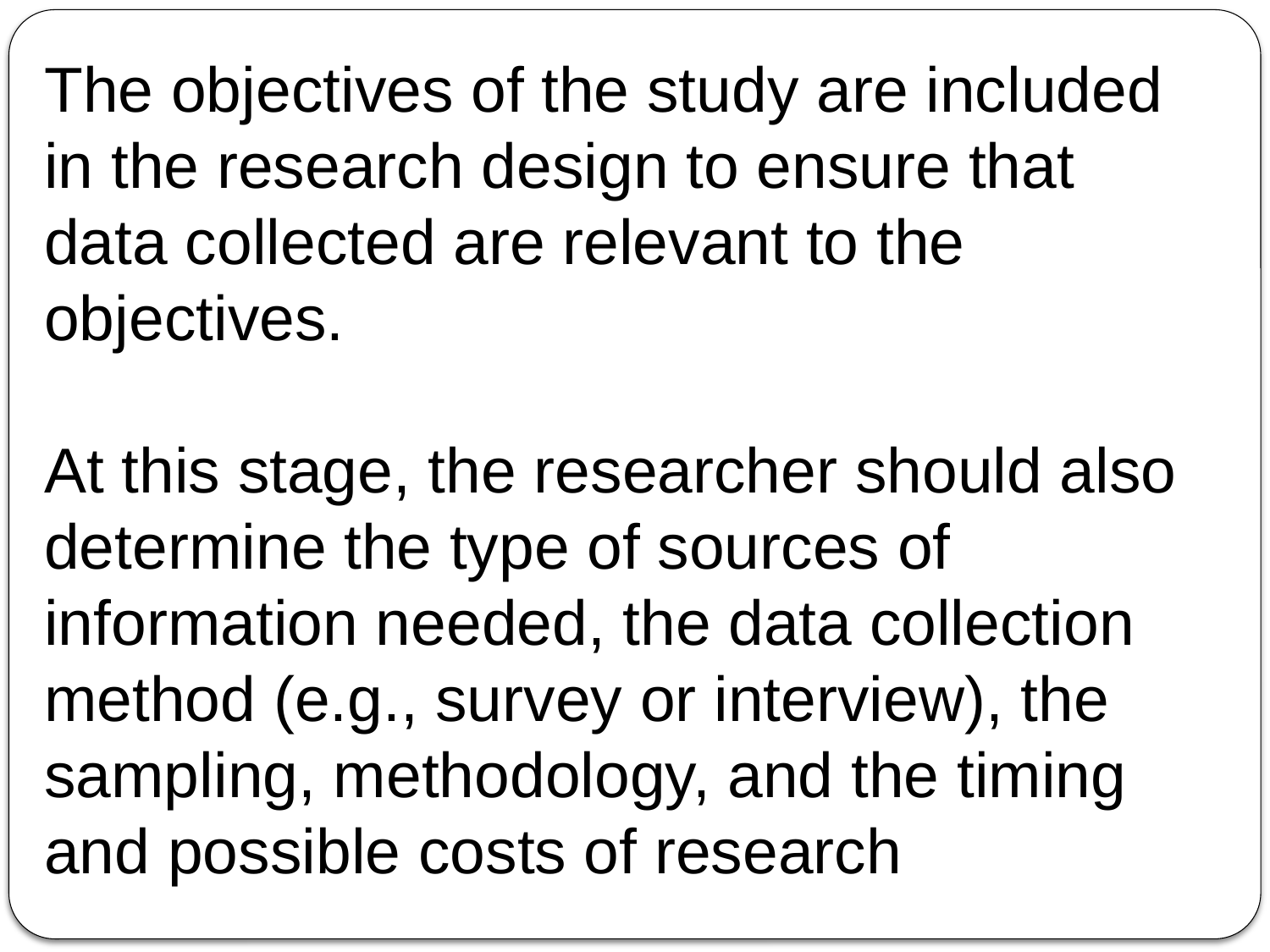

The objectives of the study are included in the research design to ensure that data collected are relevant to the objectives.

At this stage, the researcher should also determine the type of sources of information needed, the data collection method (e.g., survey or interview), the sampling, methodology, and the timing and possible costs of research